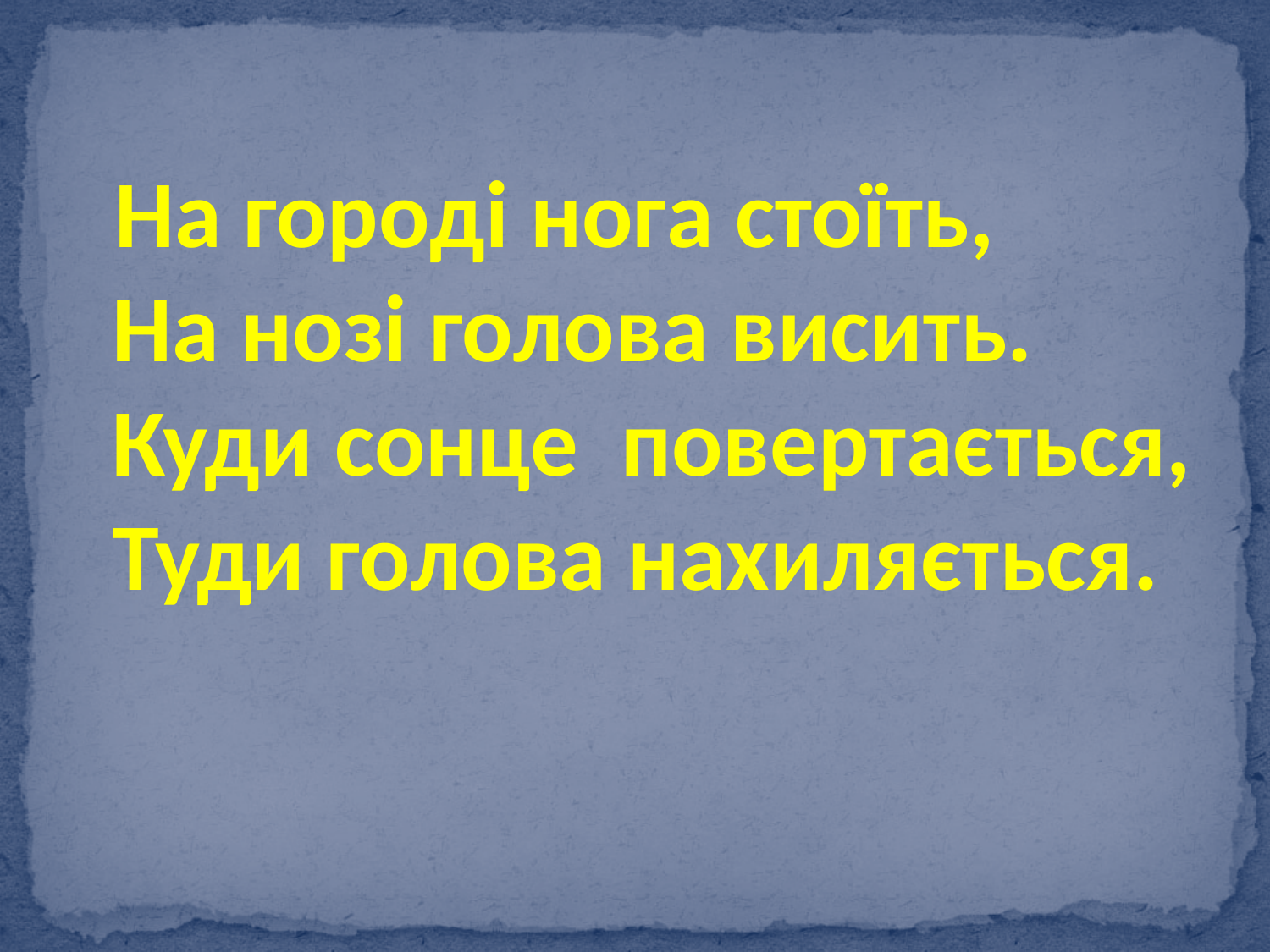

#
      На городі нога стоїть,
   На нозі голова висить.
   Куди сонце  повертається,
   Туди голова нахиляється.